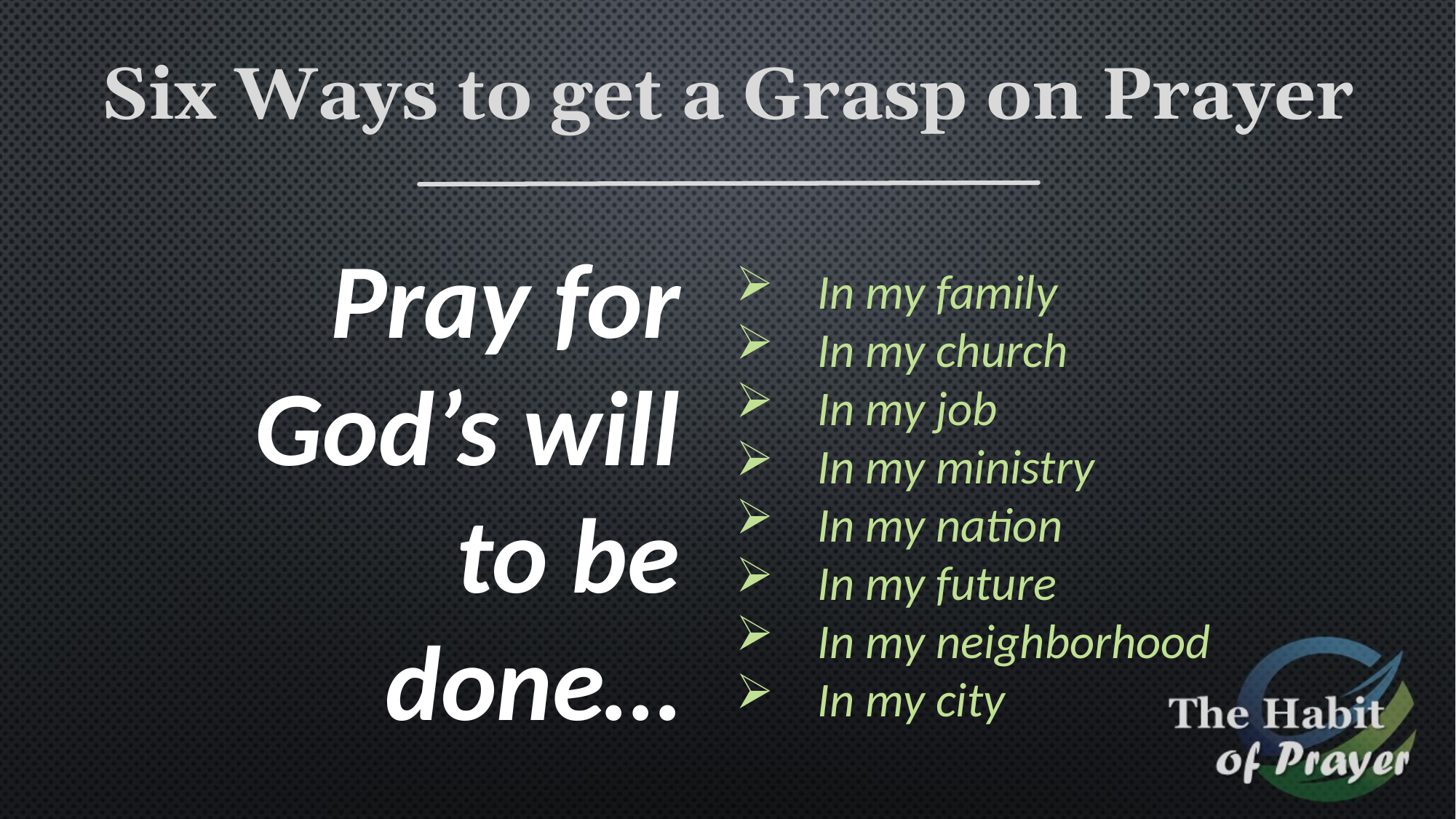

Six Ways to get a Grasp on Prayer
Pray for God’s will to be done…
In my family
In my church
In my job
In my ministry
In my nation
In my future
In my neighborhood
In my city